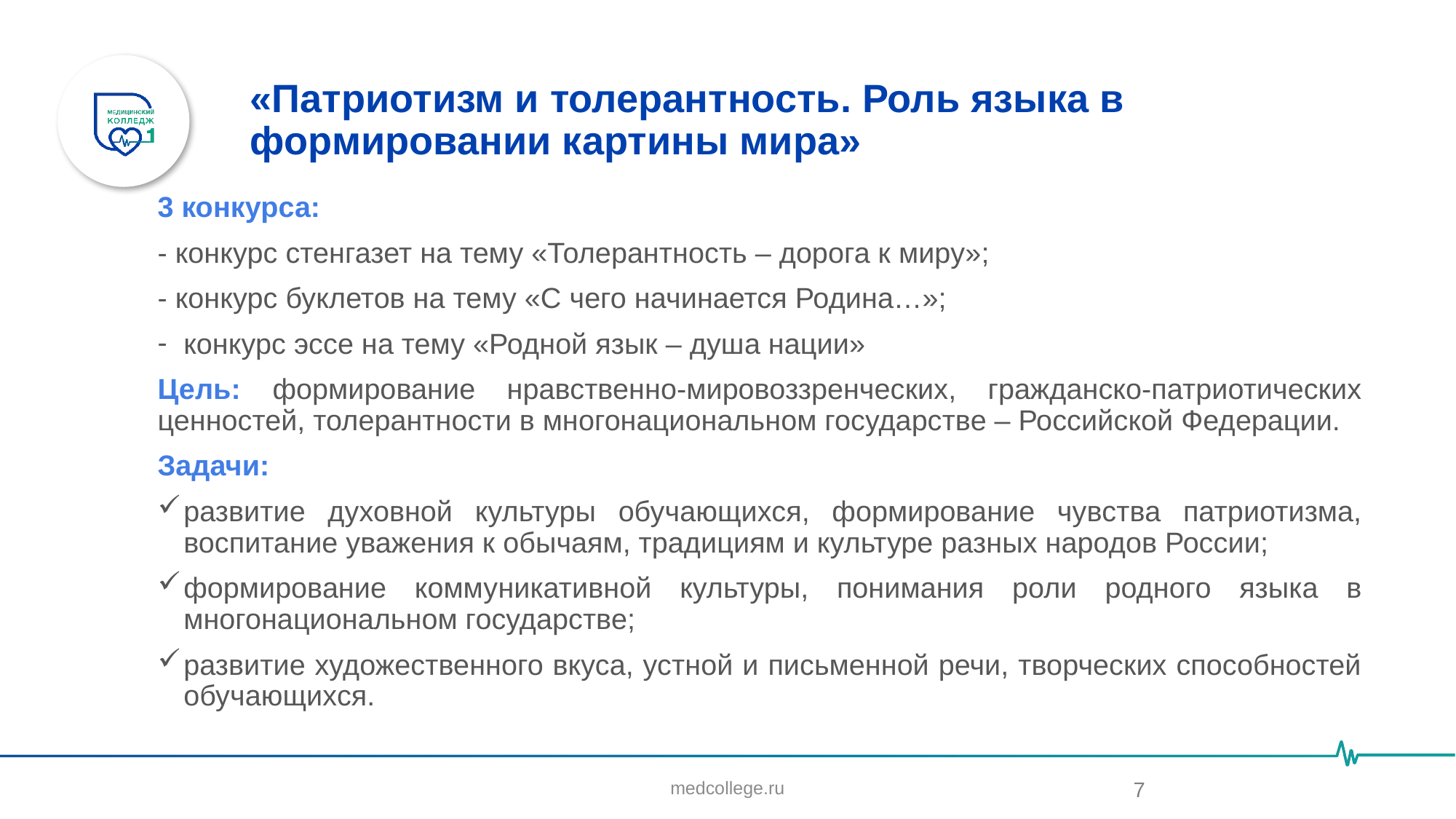

# «Патриотизм и толерантность. Роль языка в формировании картины мира»
3 конкурса:
- конкурс стенгазет на тему «Толерантность – дорога к миру»;
- конкурс буклетов на тему «С чего начинается Родина…»;
конкурс эссе на тему «Родной язык – душа нации»
Цель: формирование нравственно-мировоззренческих, гражданско-патриотических ценностей, толерантности в многонациональном государстве – Российской Федерации.
Задачи:
развитие духовной культуры обучающихся, формирование чувства патриотизма, воспитание уважения к обычаям, традициям и культуре разных народов России;
формирование коммуникативной культуры, понимания роли родного языка в многонациональном государстве;
развитие художественного вкуса, устной и письменной речи, творческих способностей обучающихся.

7
medcollege.ru